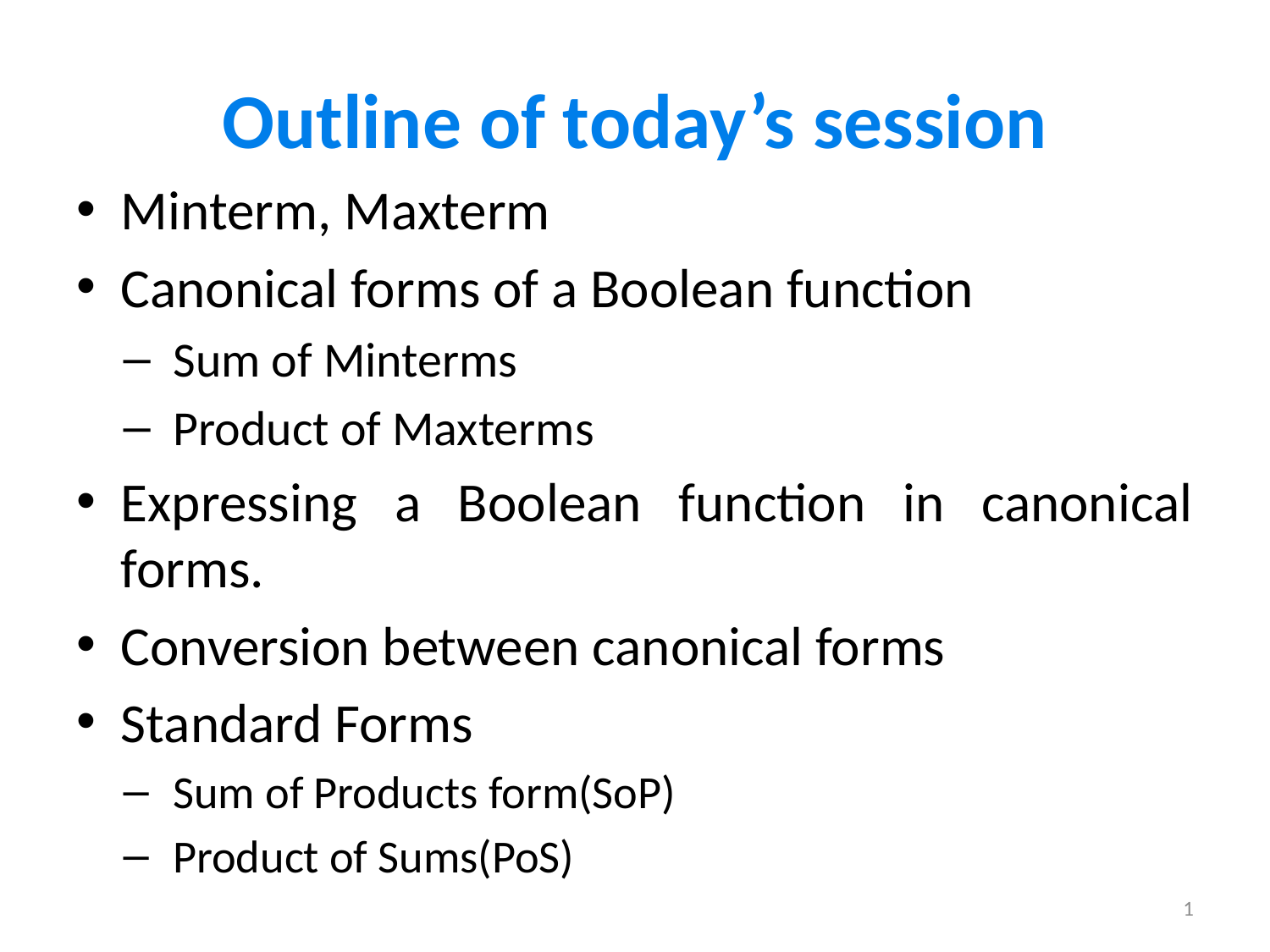

# Outline of today’s session
Minterm, Maxterm
Canonical forms of a Boolean function
Sum of Minterms
Product of Maxterms
Expressing a Boolean function in canonical forms.
Conversion between canonical forms
Standard Forms
Sum of Products form(SoP)
Product of Sums(PoS)
1